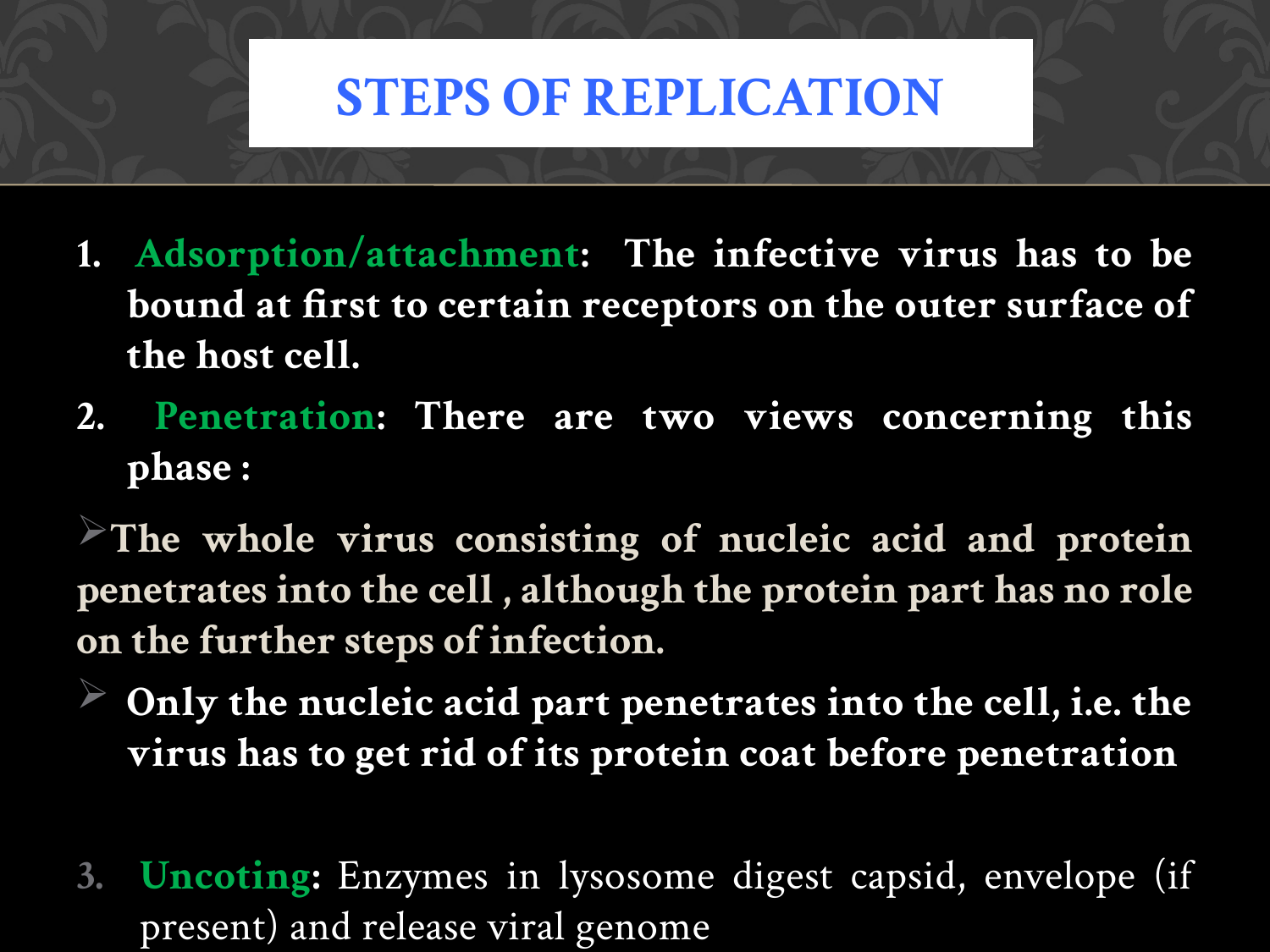

# Steps of replication
1. 	Adsorption/attachment:  The infective virus has to be bound at first to certain receptors on the outer surface of the host cell.
2.	 Penetration: There are two views concerning this phase :
The whole virus consisting of nucleic acid and protein penetrates into the cell , although the protein part has no role on the further steps of infection.
Only the nucleic acid part penetrates into the cell, i.e. the virus has to get rid of its protein coat before penetration

Uncoting: Enzymes in lysosome digest capsid, envelope (if present) and release viral genome